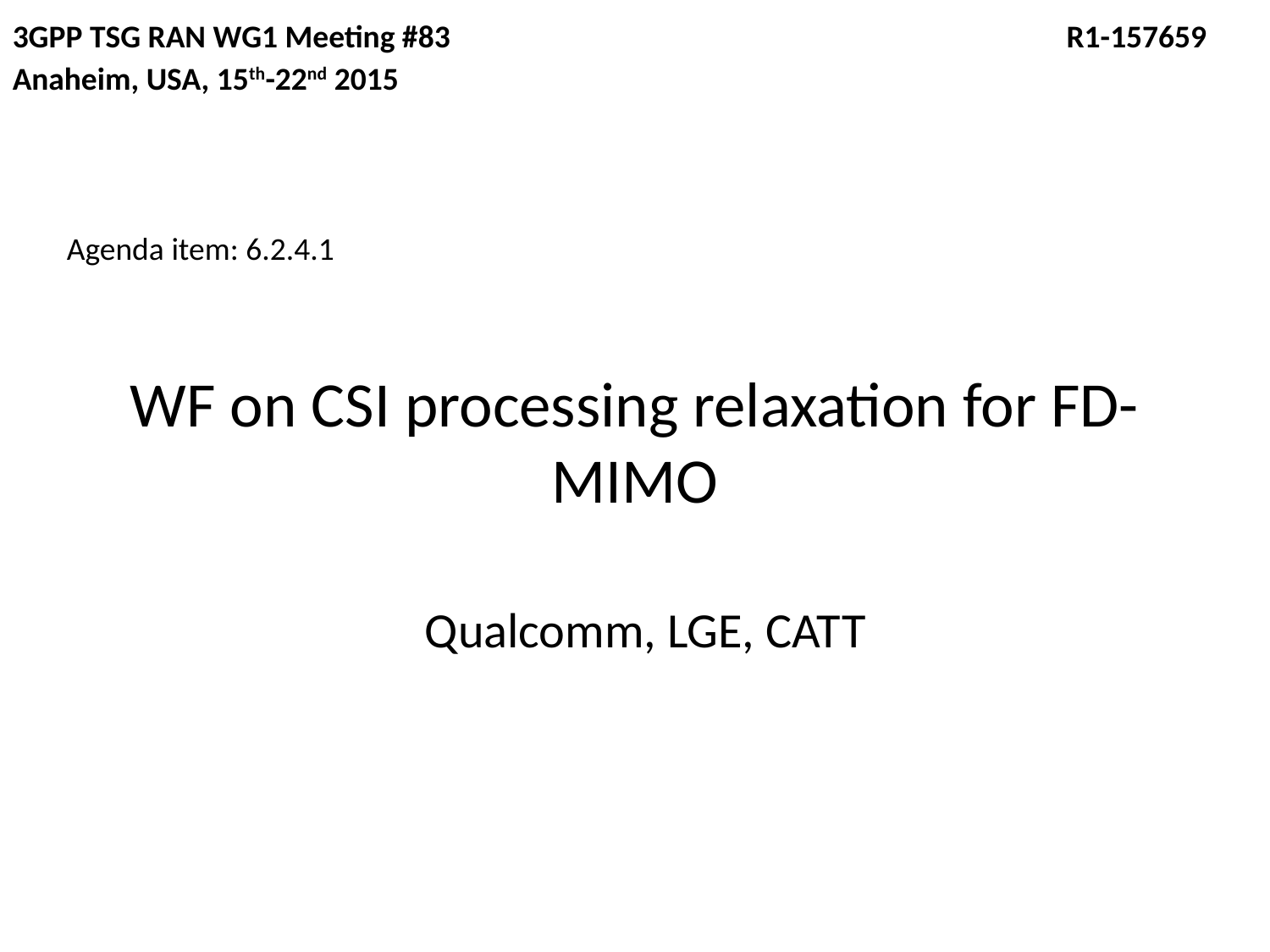

3GPP TSG RAN WG1 Meeting #83				                       R1-157659
Anaheim, USA, 15th-22nd 2015
Agenda item: 6.2.4.1
# WF on CSI processing relaxation for FD-MIMO
Qualcomm, LGE, CATT